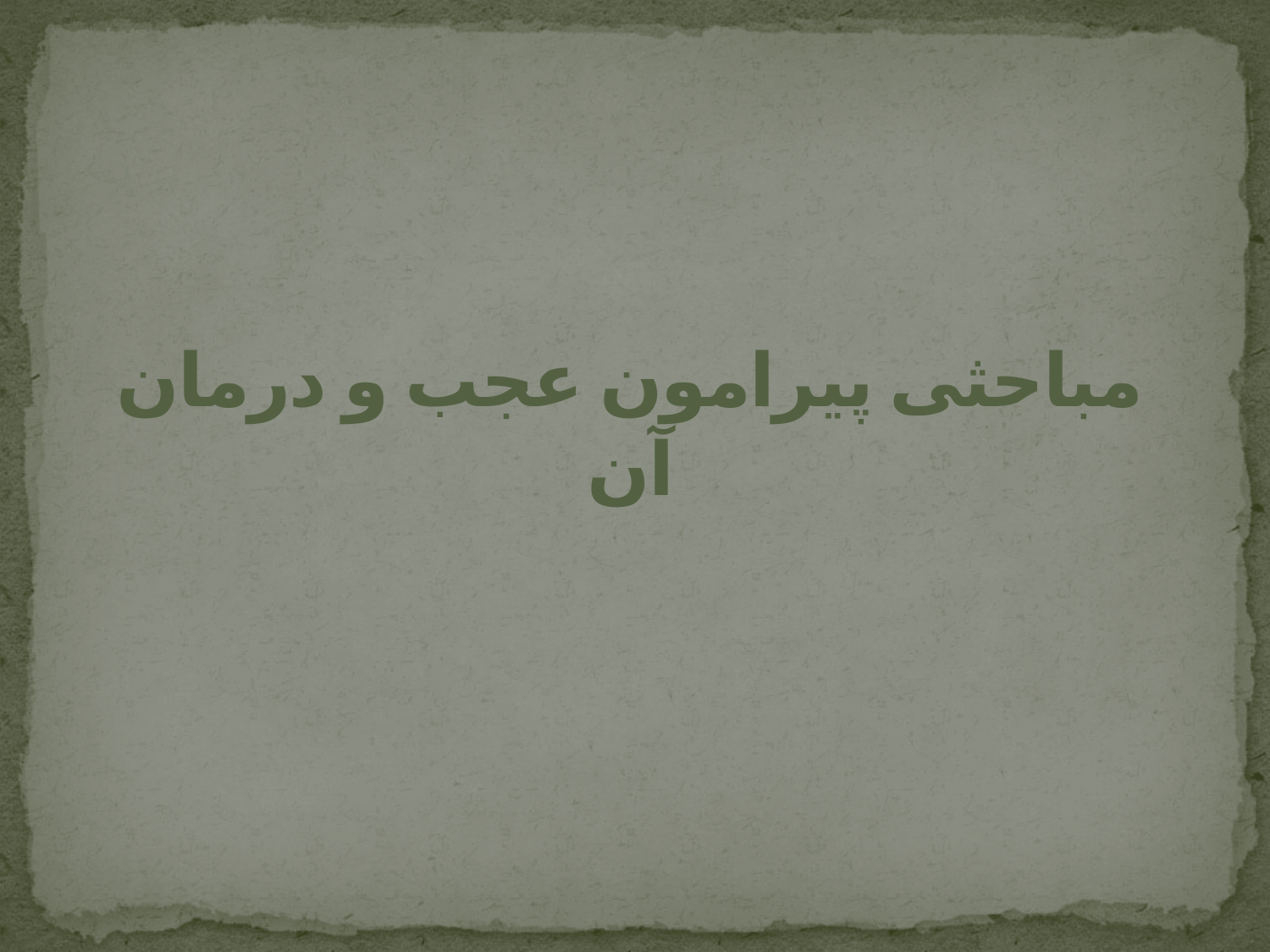

# مباحثی پیرامون عجب و درمان آن